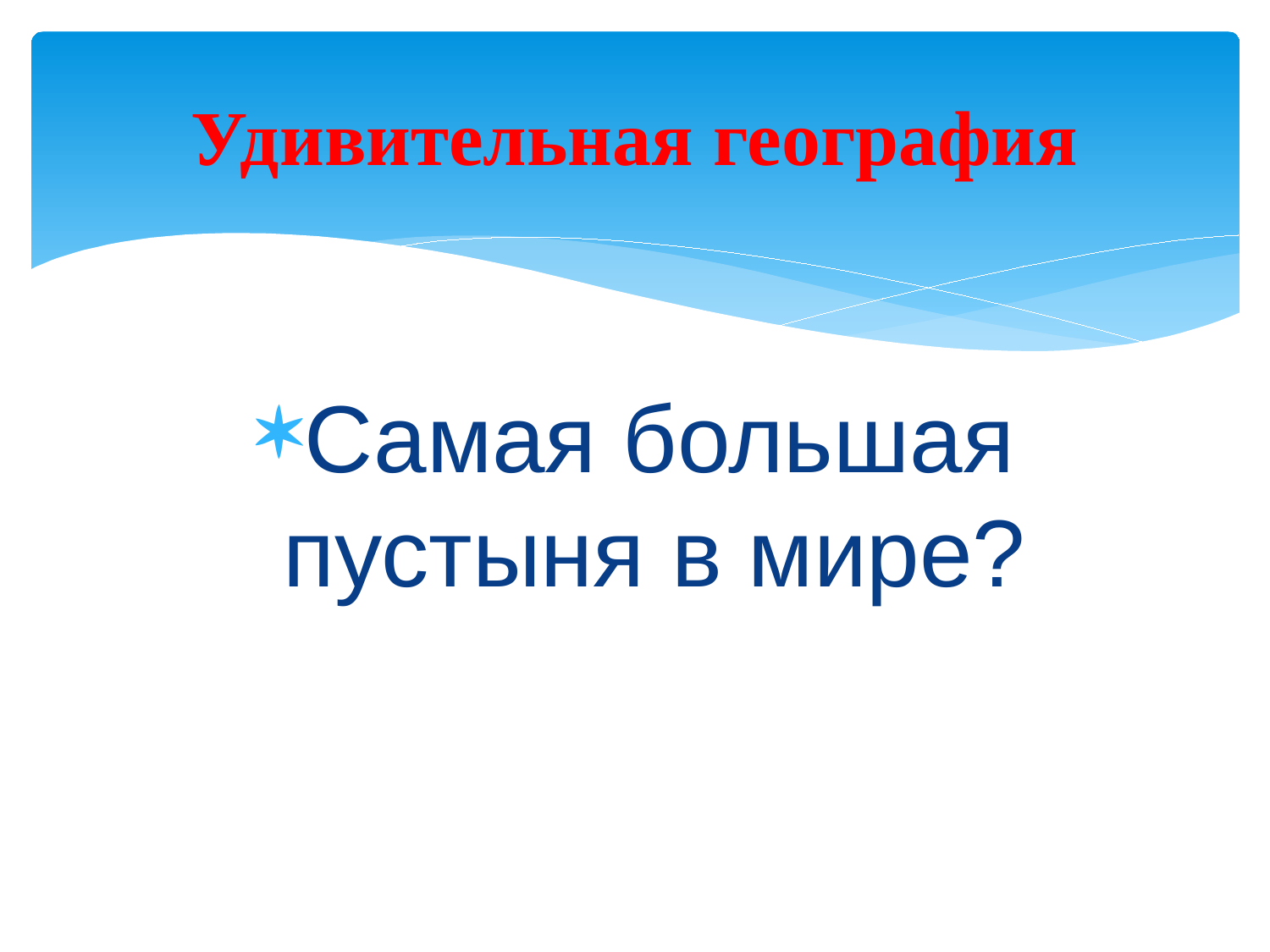

# Удивительная география
Самая большая пустыня в мире?